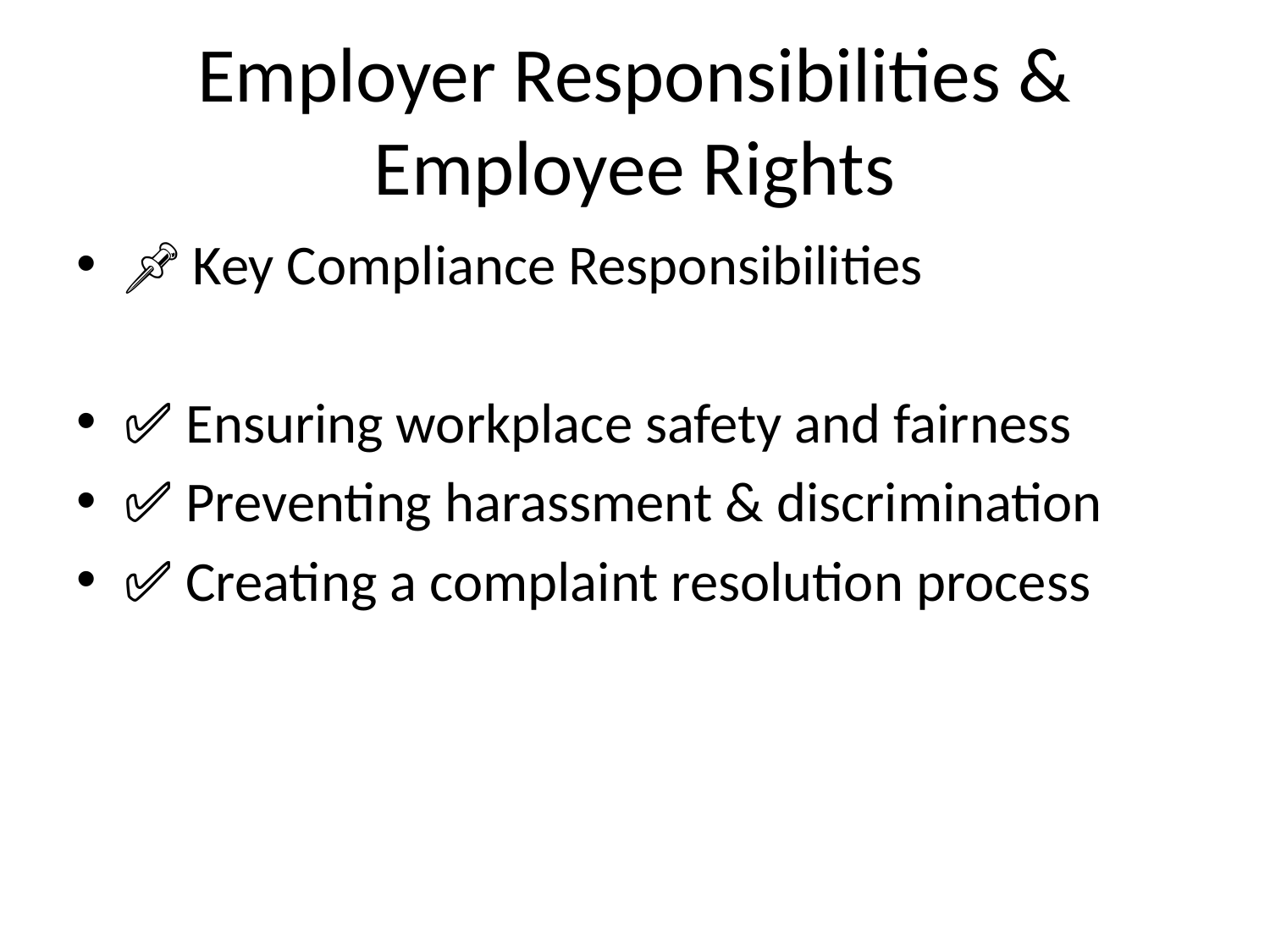

# Employer Responsibilities & Employee Rights
📌 Key Compliance Responsibilities

✅ Ensuring workplace safety and fairness
✅ Preventing harassment & discrimination
✅ Creating a complaint resolution process